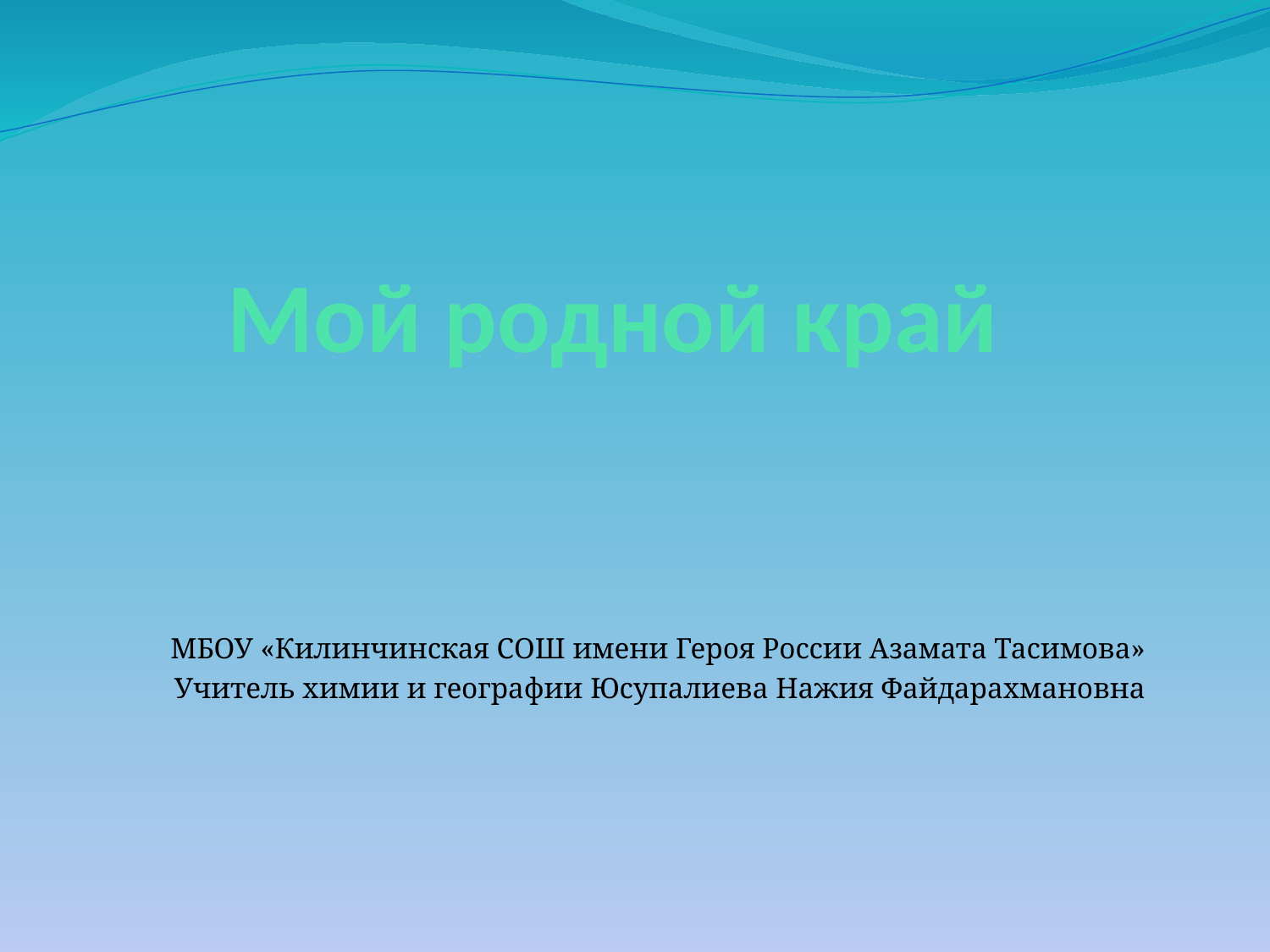

# Мой родной край

 МБОУ «Килинчинская СОШ имени Героя России Азамата Тасимова»
Учитель химии и географии Юсупалиева Нажия Файдарахмановна